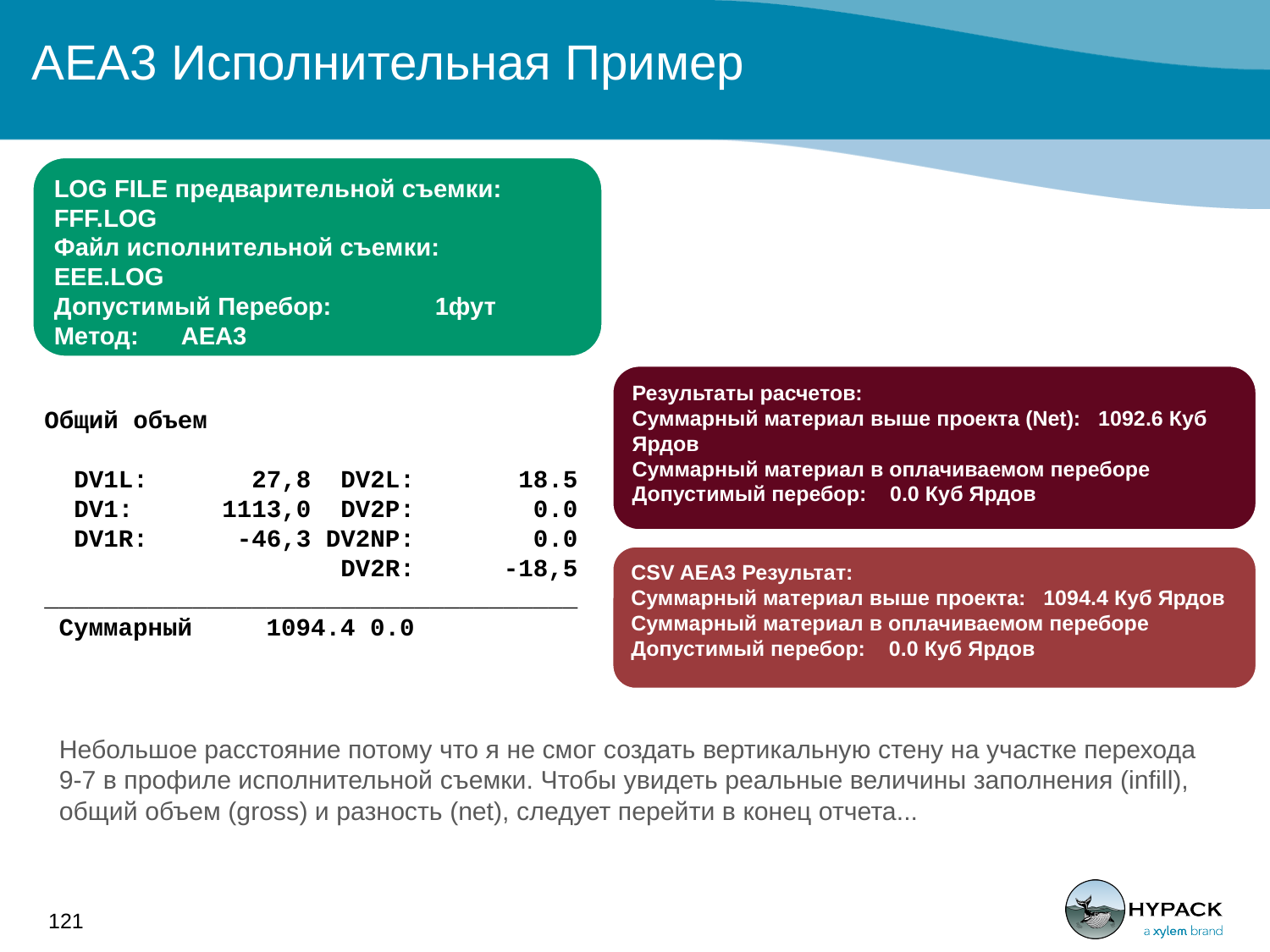

# AEA3 Исполнительная Пример
LOG FILE предварительной съемки:	FFF.LOG
Файл исполнительной съемки:	EEE.LOG
Допустимый Перебор:	1фут
Метод:	AEA3
Результаты расчетов:
Суммарный материал выше проекта (Net):   1092.6 Куб Ярдов
Суммарный материал в оплачиваемом переборе Допустимый перебор:    0.0 Куб Ярдов
Общий объем

  DV1L:       27,8  DV2L:       18.5
  DV1:      1113,0  DV2P:        0.0
  DV1R:      -46,3 DV2NP:        0.0
                    DV2R:      -18,5
____________________________________
 Суммарный     1094.4 0.0
CSV AEA3 Результат:
Суммарный материал выше проекта:   1094.4 Куб Ярдов
Суммарный материал в оплачиваемом переборе Допустимый перебор:    0.0 Куб Ярдов
Небольшое расстояние потому что я не смог создать вертикальную стену на участке перехода 9-7 в профиле исполнительной съемки. Чтобы увидеть реальные величины заполнения (infill), общий объем (gross) и разность (net), следует перейти в конец отчета...
121